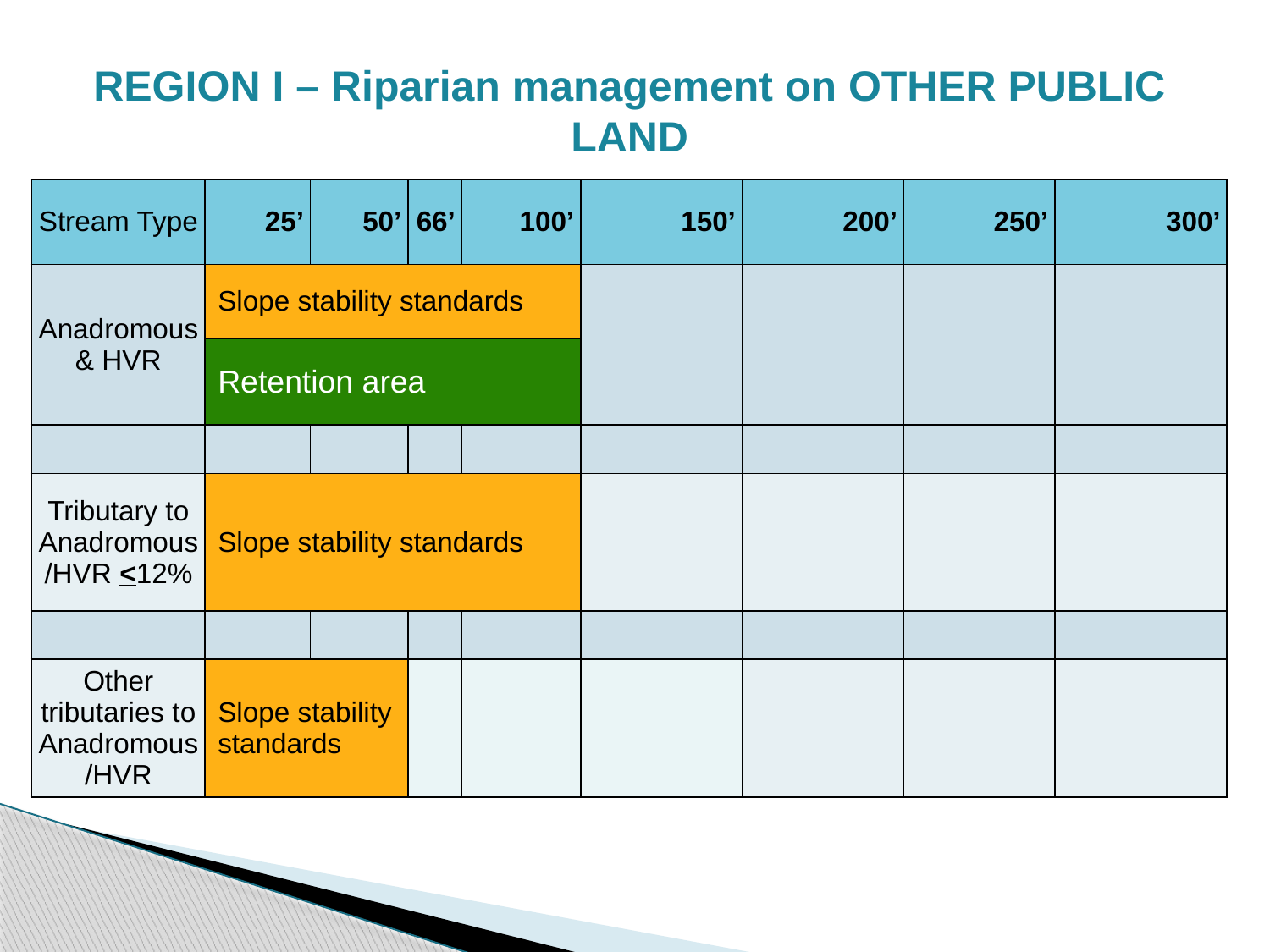

REGION I – Riparian management on OTHER PUBLIC LAND
| Stream Type | 25’ | 50’ | 66’ | 100’ | 150’ | 200’ | 250’ | 300’ |
| --- | --- | --- | --- | --- | --- | --- | --- | --- |
| Anadromous & HVR | Slope stability standards |  |  |  |  |  |  |  |
|  | Retention area |  |  |  |  |  |  |  |
|  |  |  |  |  |  |  |  |  |
| Tributary to Anadromous /HVR <12% | Slope stability standards |  |  |  |  |  |  |  |
|  |  |  |  |  |  |  |  |  |
| Other tributaries to Anadromous/HVR | Slope stability standards |  |  |  |  |  |  |  |